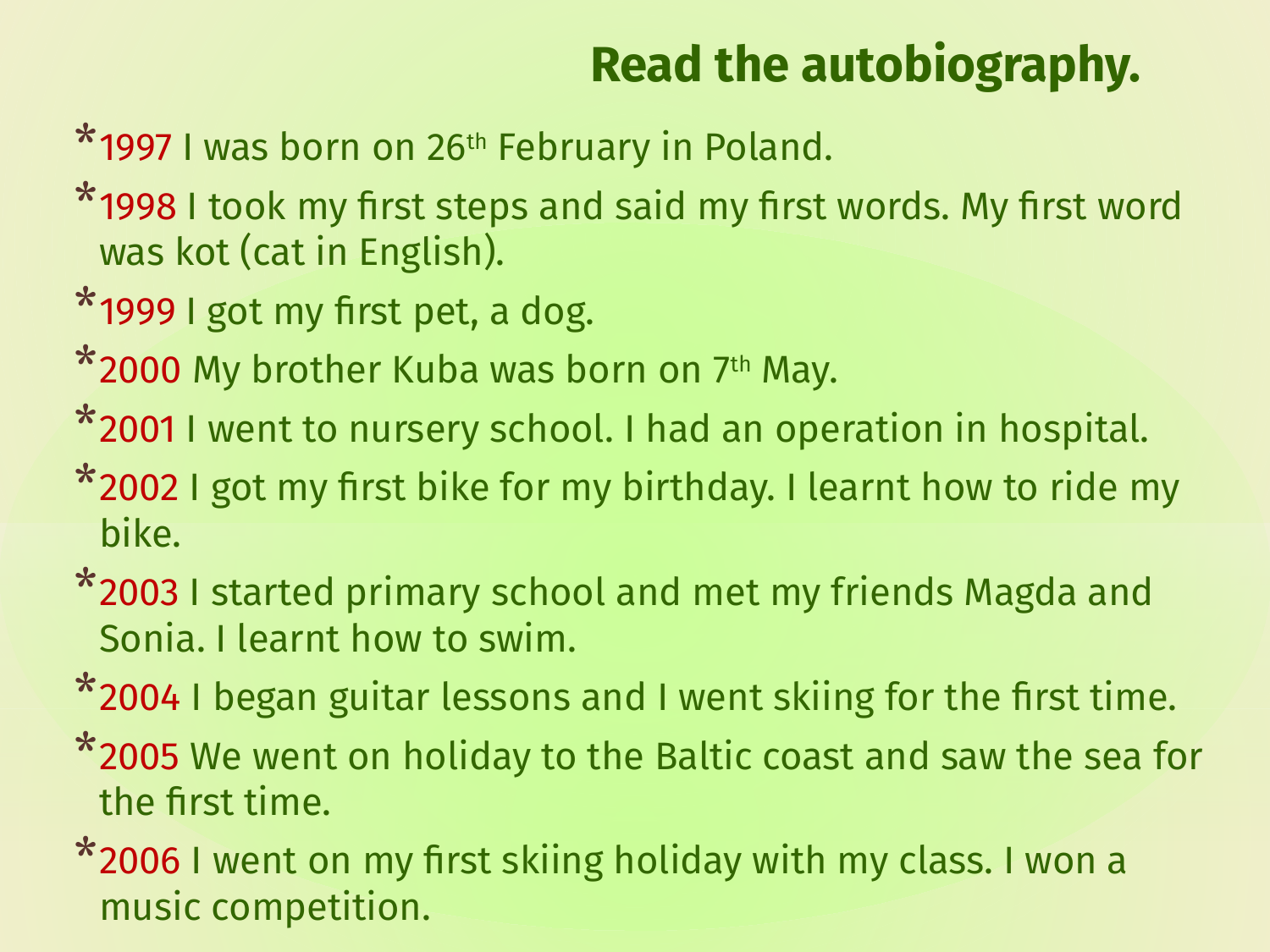

# Read the autobiography.
1997 I was born on 26th February in Poland.
1998 I took my first steps and said my first words. My first word was kot (cat in English).
1999 I got my first pet, a dog.
2000 My brother Kuba was born on 7th May.
2001 I went to nursery school. I had an operation in hospital.
2002 I got my first bike for my birthday. I learnt how to ride my bike.
2003 I started primary school and met my friends Magda and Sonia. I learnt how to swim.
2004 I began guitar lessons and I went skiing for the first time.
2005 We went on holiday to the Baltic coast and saw the sea for the first time.
2006 I went on my first skiing holiday with my class. I won a music competition.